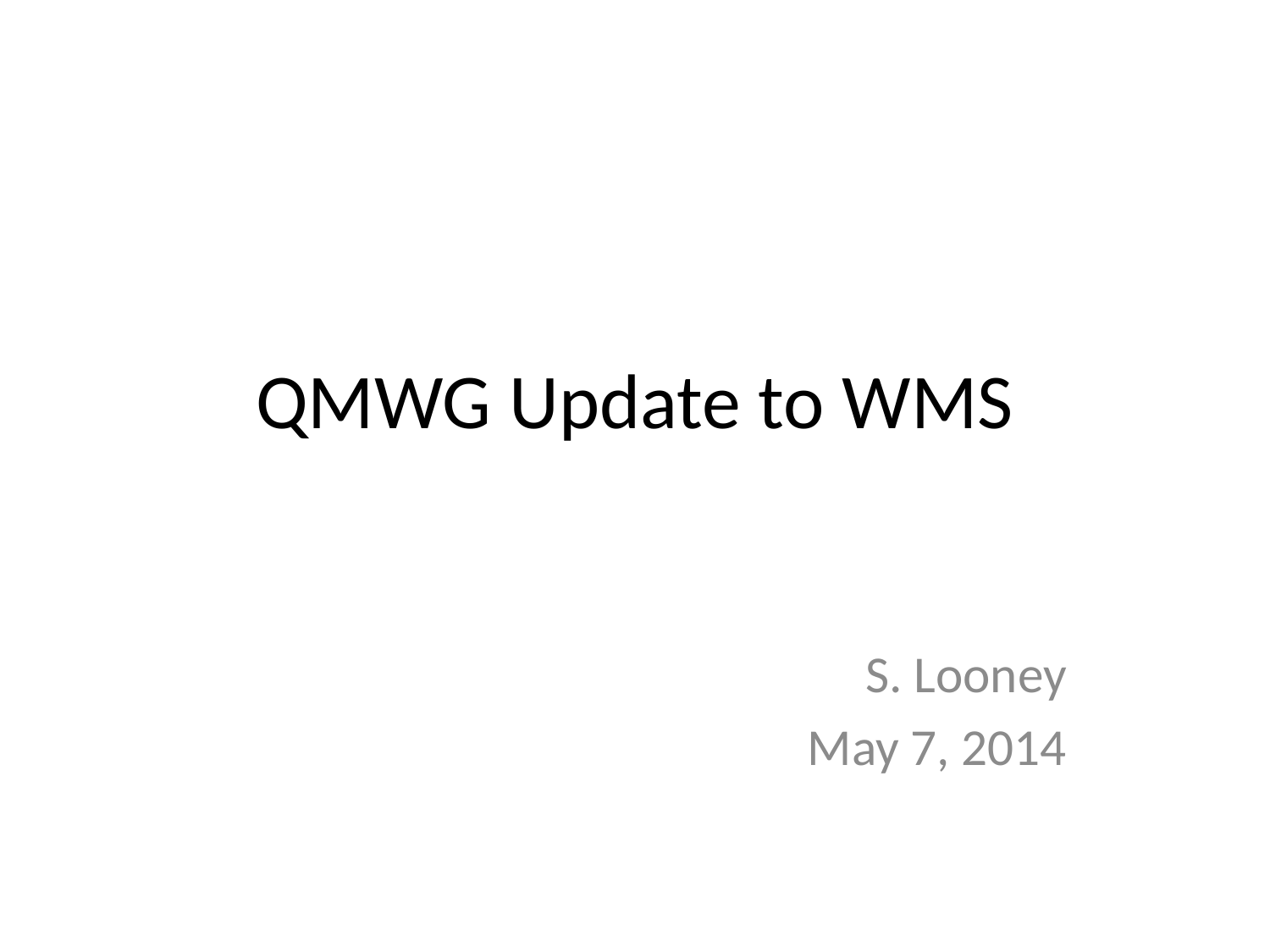

# QMWG Update to WMS
S. Looney
May 7, 2014